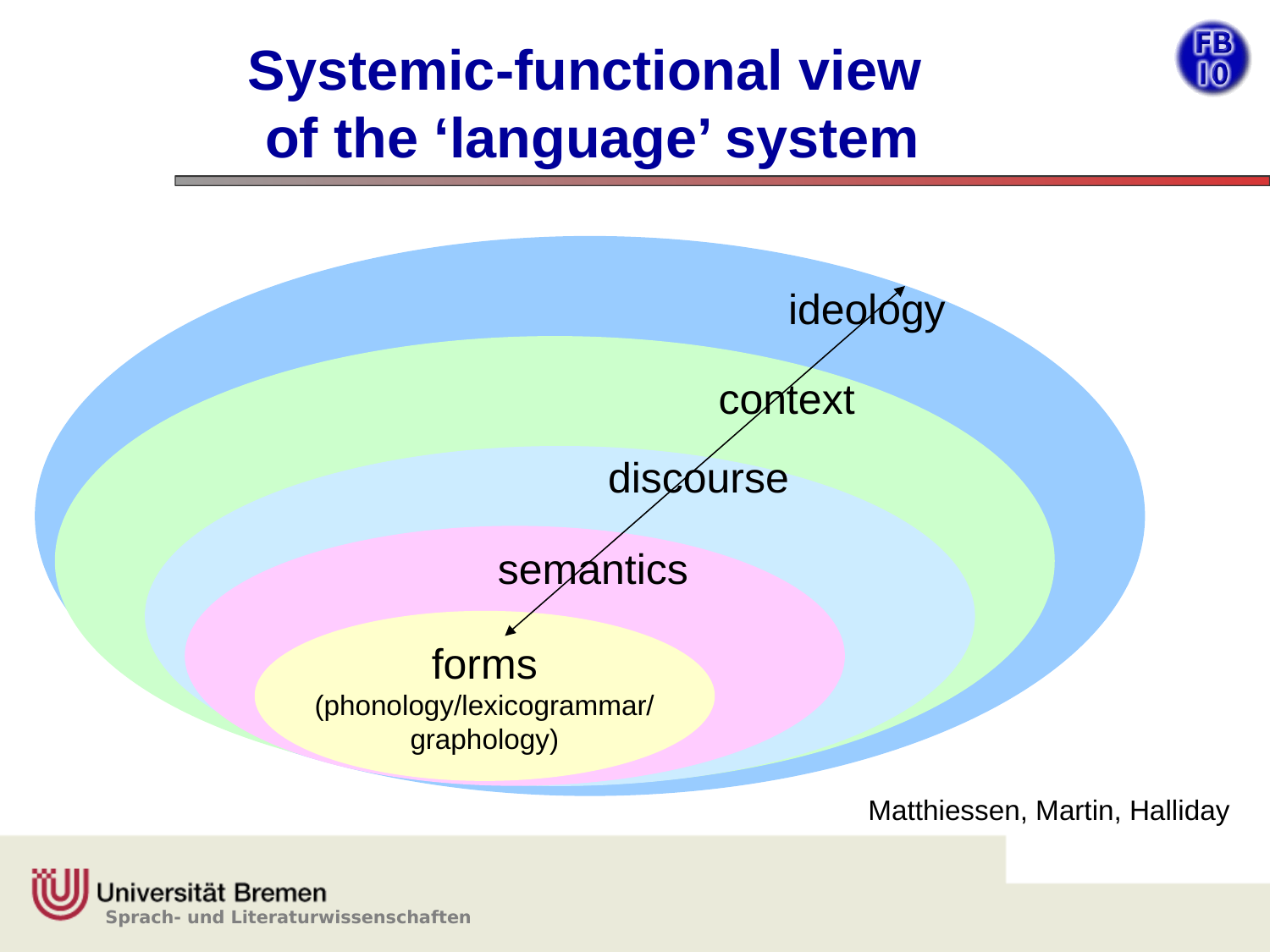

# Systemic-functional view of the ‘language’ system

ideology

context
discourse

semantics

forms
(phonology/lexicogrammar/
graphology)
Matthiessen, Martin, Halliday